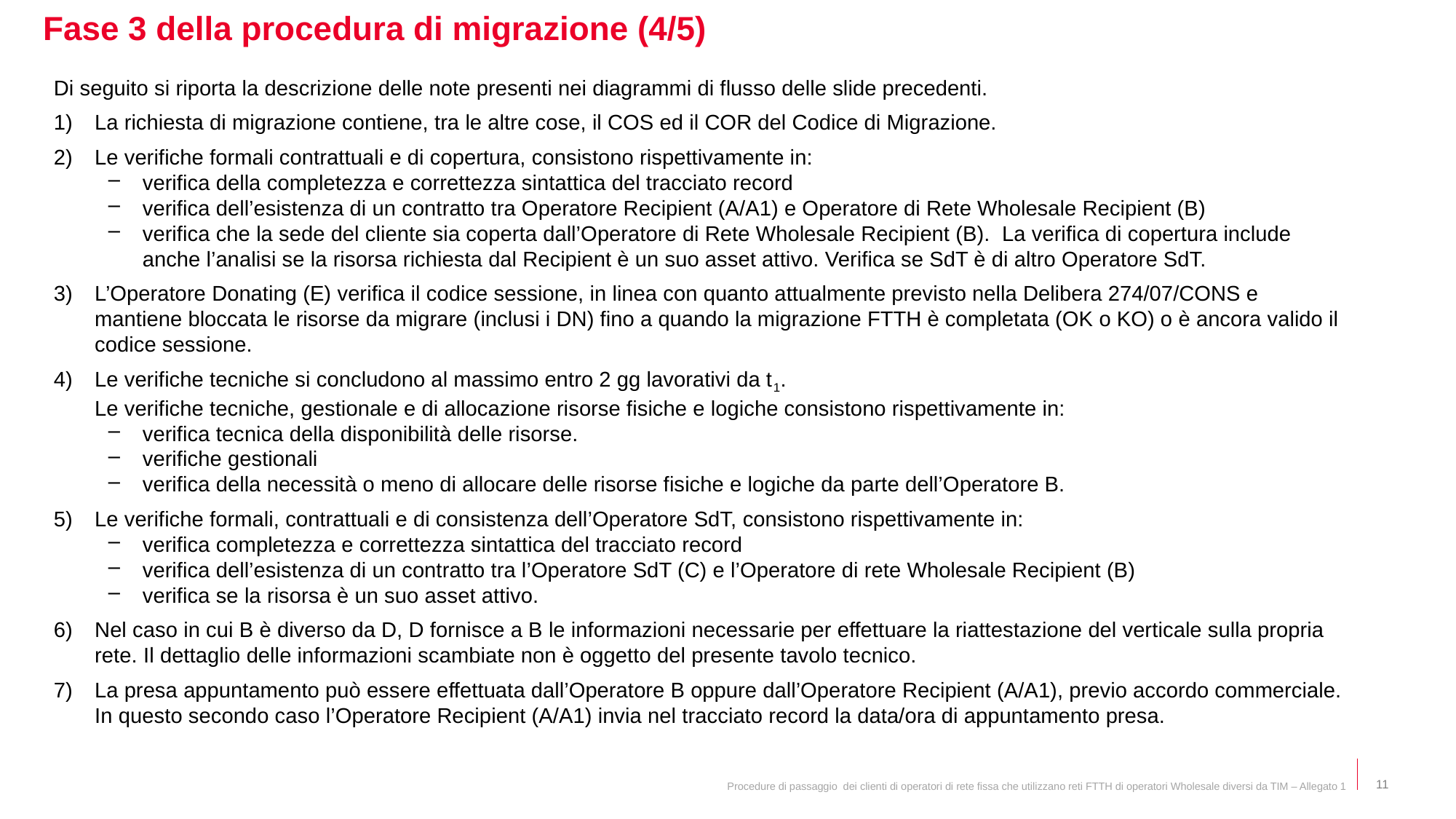

Fase 3 della procedura di migrazione (4/5)
Di seguito si riporta la descrizione delle note presenti nei diagrammi di flusso delle slide precedenti.
La richiesta di migrazione contiene, tra le altre cose, il COS ed il COR del Codice di Migrazione.
Le verifiche formali contrattuali e di copertura, consistono rispettivamente in:
verifica della completezza e correttezza sintattica del tracciato record
verifica dell’esistenza di un contratto tra Operatore Recipient (A/A1) e Operatore di Rete Wholesale Recipient (B)
verifica che la sede del cliente sia coperta dall’Operatore di Rete Wholesale Recipient (B).  La verifica di copertura include anche l’analisi se la risorsa richiesta dal Recipient è un suo asset attivo. Verifica se SdT è di altro Operatore SdT.
L’Operatore Donating (E) verifica il codice sessione, in linea con quanto attualmente previsto nella Delibera 274/07/CONS e mantiene bloccata le risorse da migrare (inclusi i DN) fino a quando la migrazione FTTH è completata (OK o KO) o è ancora valido il codice sessione.
Le verifiche tecniche si concludono al massimo entro 2 gg lavorativi da t1.
Le verifiche tecniche, gestionale e di allocazione risorse fisiche e logiche consistono rispettivamente in:
verifica tecnica della disponibilità delle risorse.
verifiche gestionali
verifica della necessità o meno di allocare delle risorse fisiche e logiche da parte dell’Operatore B.
Le verifiche formali, contrattuali e di consistenza dell’Operatore SdT, consistono rispettivamente in:
verifica completezza e correttezza sintattica del tracciato record
verifica dell’esistenza di un contratto tra l’Operatore SdT (C) e l’Operatore di rete Wholesale Recipient (B)
verifica se la risorsa è un suo asset attivo.
Nel caso in cui B è diverso da D, D fornisce a B le informazioni necessarie per effettuare la riattestazione del verticale sulla propria rete. Il dettaglio delle informazioni scambiate non è oggetto del presente tavolo tecnico.
La presa appuntamento può essere effettuata dall’Operatore B oppure dall’Operatore Recipient (A/A1), previo accordo commerciale. In questo secondo caso l’Operatore Recipient (A/A1) invia nel tracciato record la data/ora di appuntamento presa.